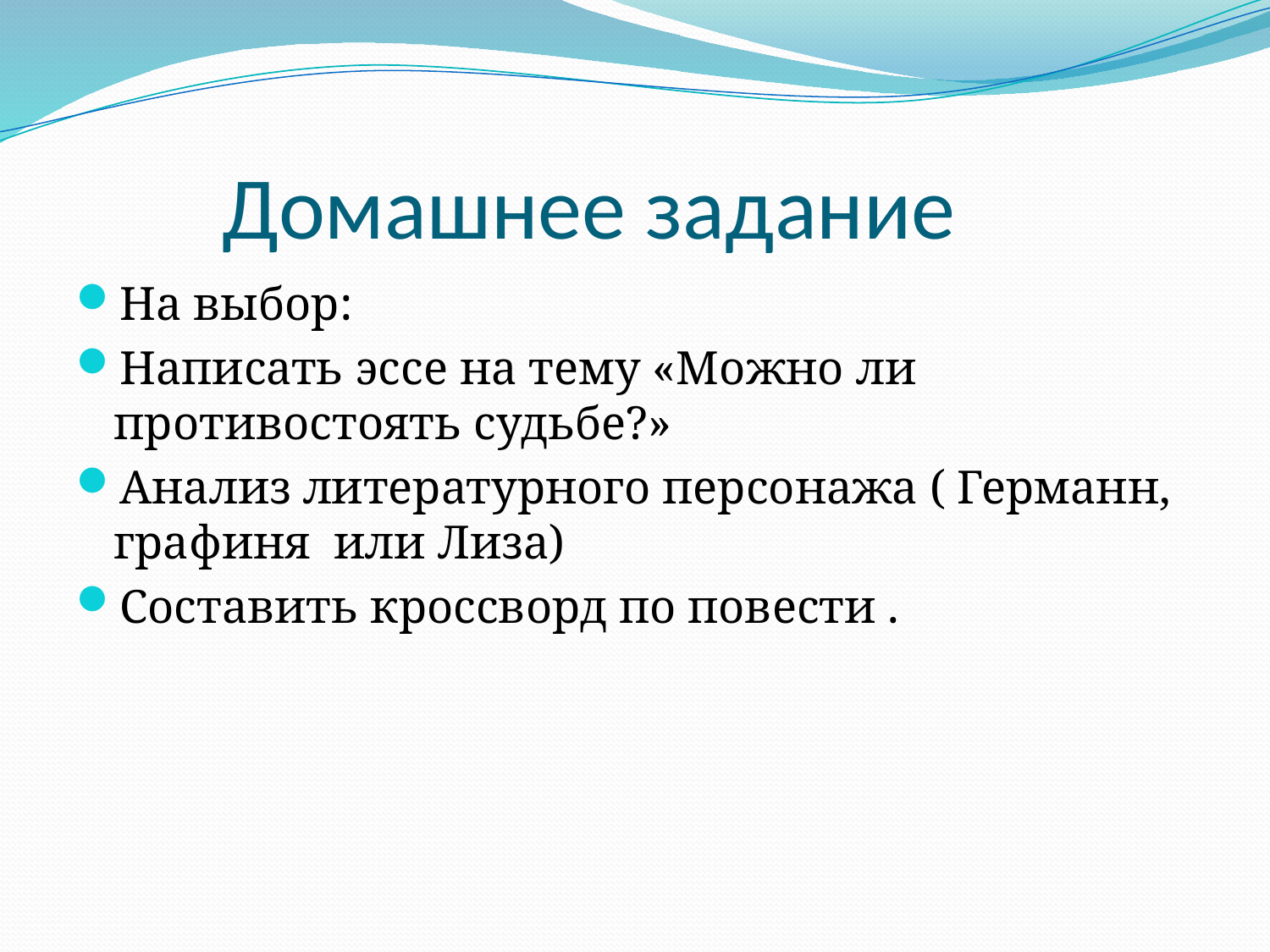

# Домашнее задание
На выбор:
Написать эссе на тему «Можно ли  противостоять судьбе?»
Анализ литературного персонажа ( Германн, графиня  или Лиза)
Составить кроссворд по повести .